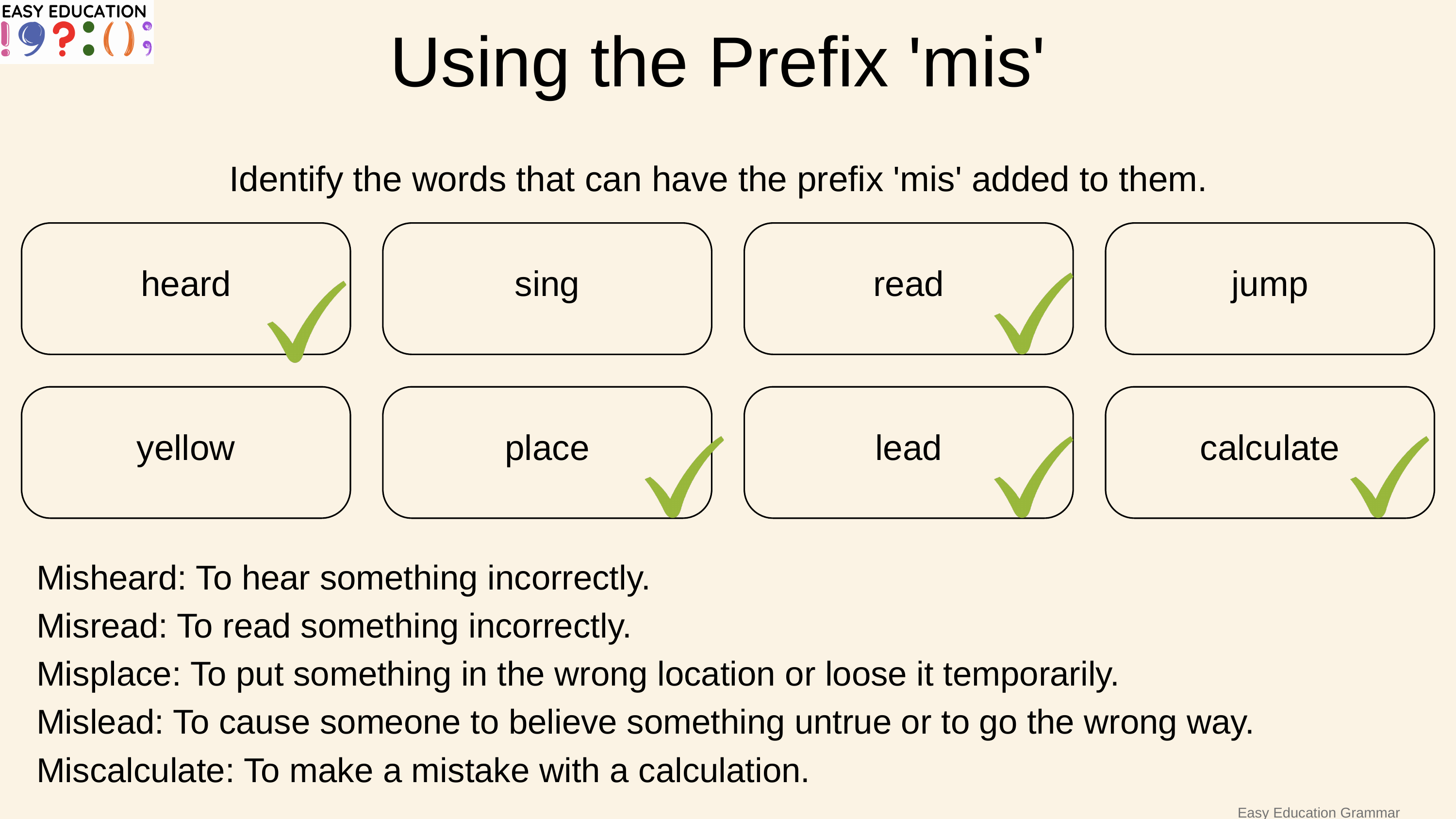

Using the Prefix 'mis'
Identify the words that can have the prefix 'mis' added to them.

heard

sing

read

jump

yellow

place

lead

calculate

Misheard: To hear something incorrectly.
Misread: To read something incorrectly.
Misplace: To put something in the wrong location or loose it temporarily.
Mislead: To cause someone to believe something untrue or to go the wrong way.
Miscalculate: To make a mistake with a calculation.